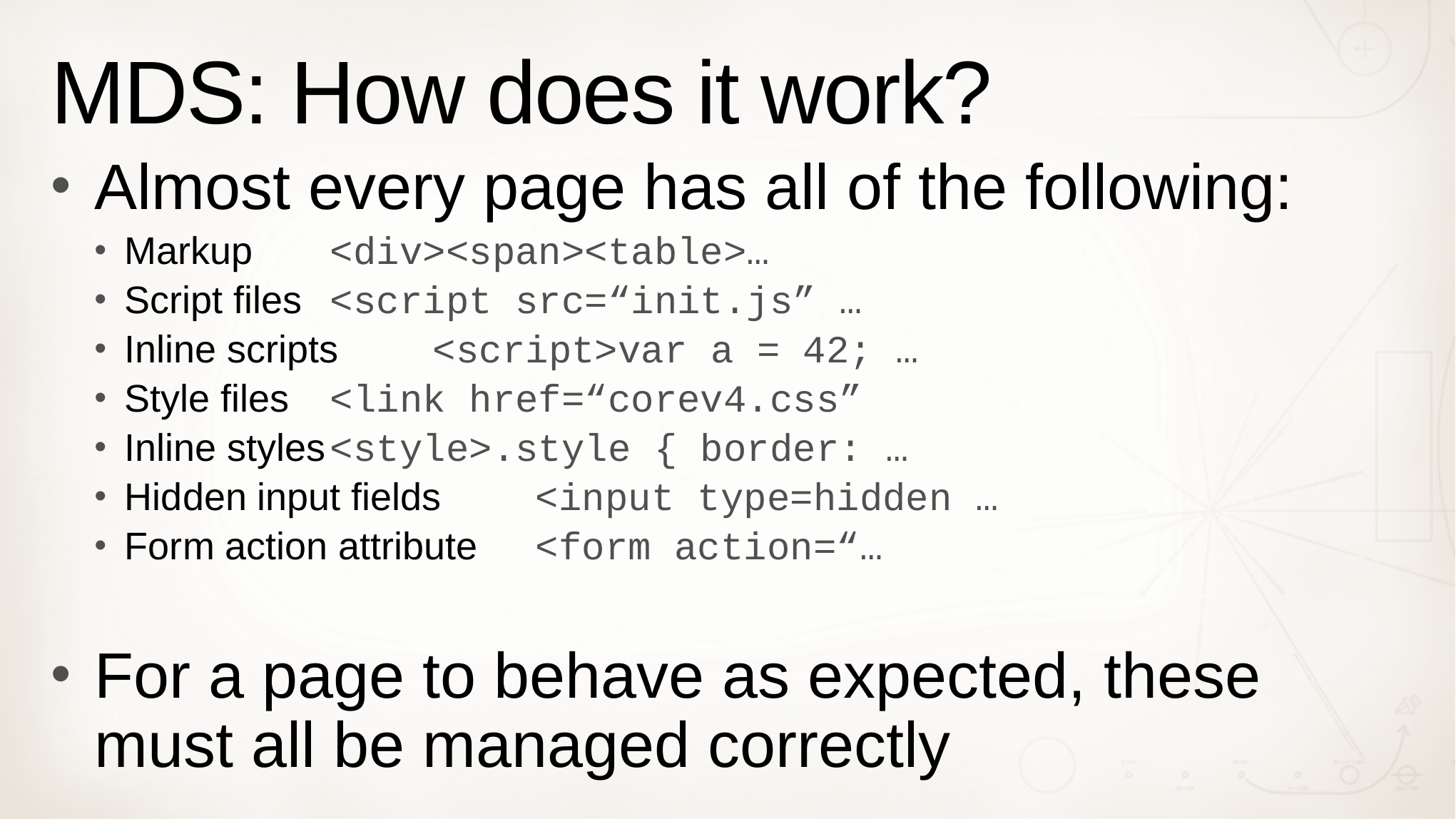

# MDS: How does it work?
Almost every page has all of the following:
Markup				<div><span><table>…
Script files			<script src=“init.js” …
Inline scripts			<script>var a = 42; …
Style files				<link href=“corev4.css”
Inline styles			<style>.style { border: …
Hidden input fields		<input type=hidden …
Form action attribute		<form action=“…

For a page to behave as expected, these must all be managed correctly